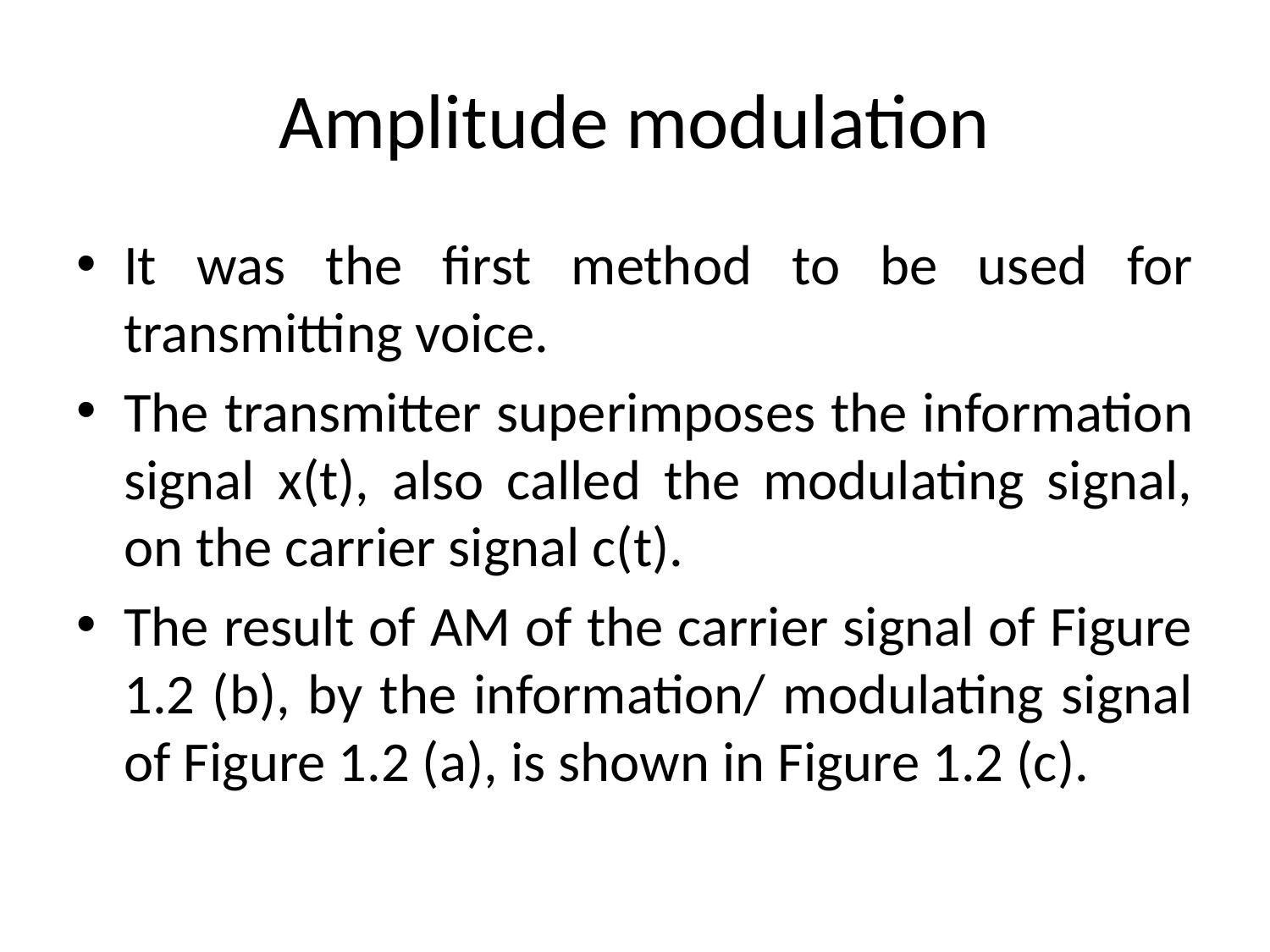

# Amplitude modulation
It was the first method to be used for transmitting voice.
The transmitter superimposes the information signal x(t), also called the modulating signal, on the carrier signal c(t).
The result of AM of the carrier signal of Figure 1.2 (b), by the information/ modulating signal of Figure 1.2 (a), is shown in Figure 1.2 (c).